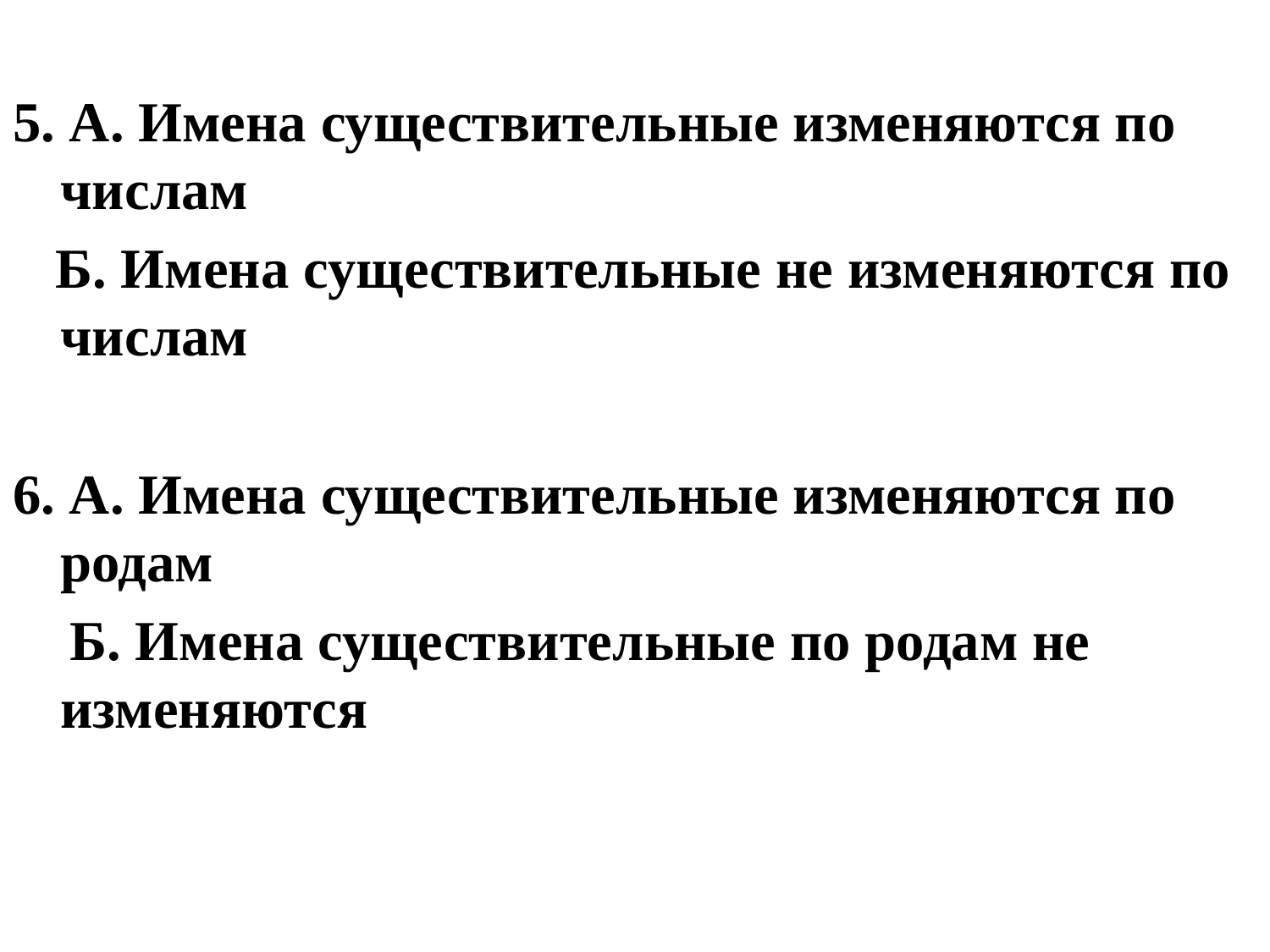

5. А. Имена существительные изменяются по числам
   Б. Имена существительные не изменяются по числам

6. А. Имена существительные изменяются по родам
    Б. Имена существительные по родам не изменяются